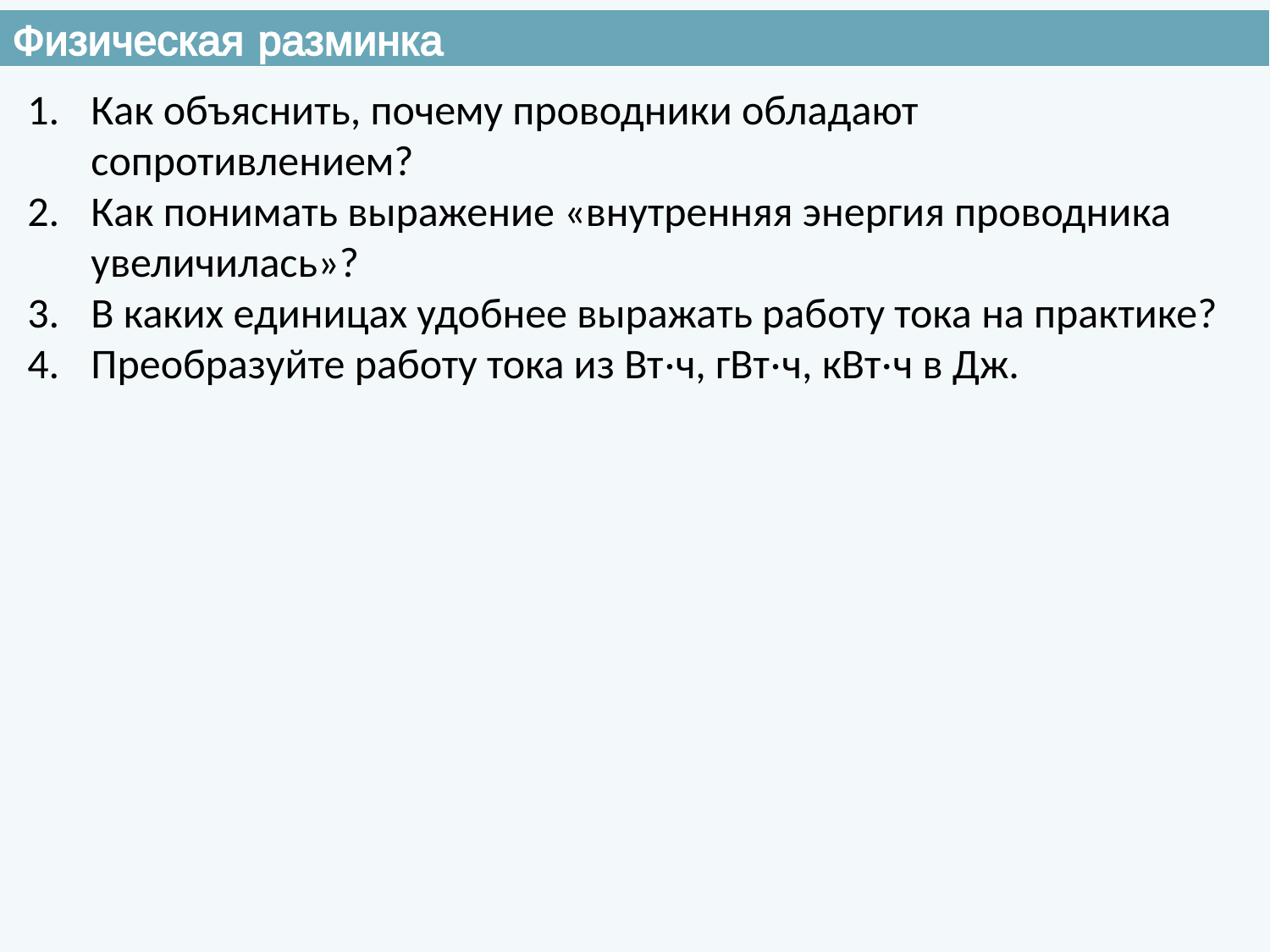

Физическая разминка
Как объяснить, почему проводники обладают сопротивлением?
Как понимать выражение «внутренняя энергия проводника увеличилась»?
В каких единицах удобнее выражать работу тока на практике?
Преобразуйте работу тока из Вт·ч, гВт·ч, кВт·ч в Дж.